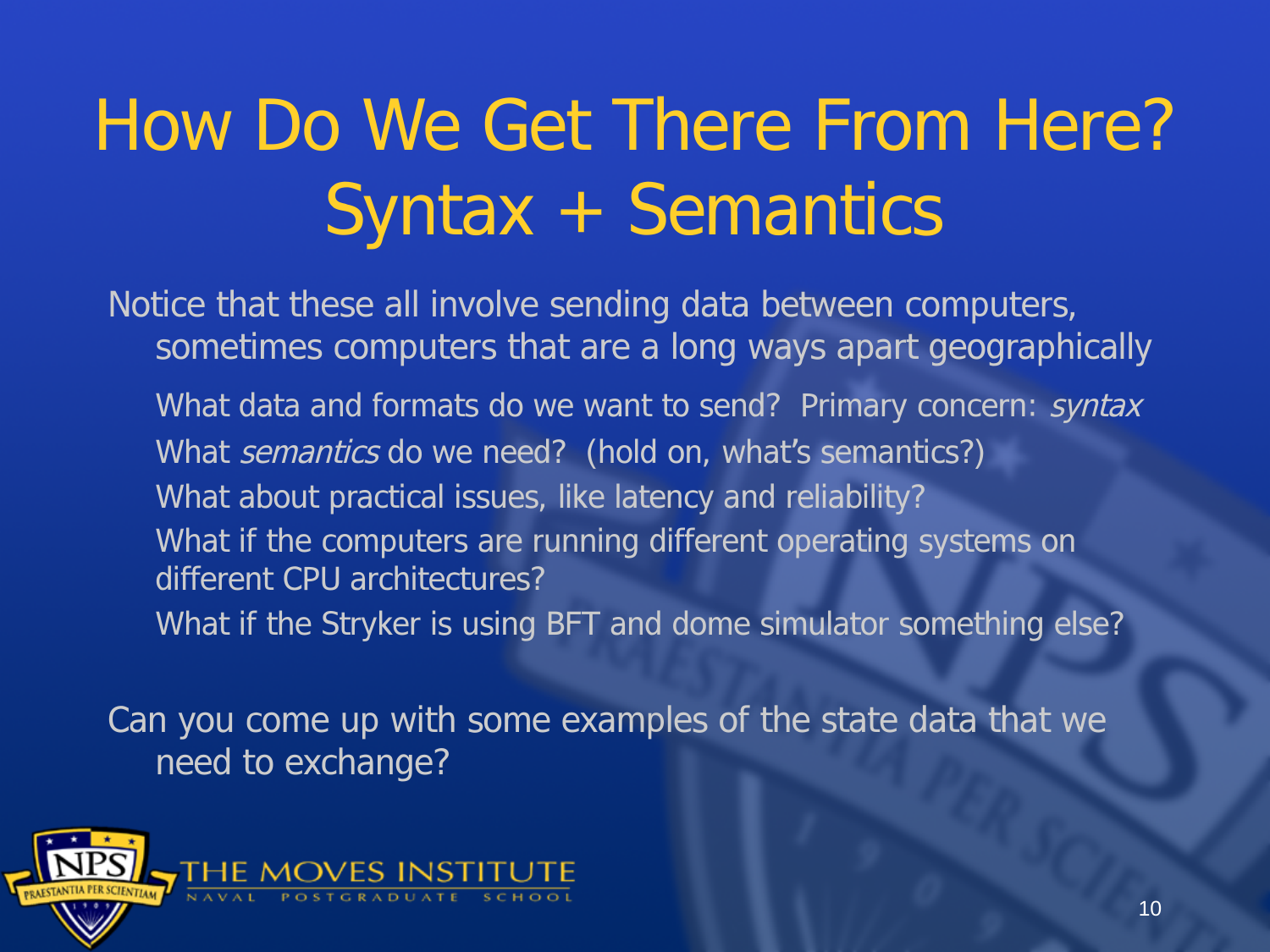

# How Do We Get There From Here? Syntax + Semantics
Notice that these all involve sending data between computers, sometimes computers that are a long ways apart geographically
	What data and formats do we want to send?  Primary concern: syntax
	What semantics do we need?  (hold on, what’s semantics?)
	What about practical issues, like latency and reliability?
	What if the computers are running different operating systems on different CPU architectures?
	What if the Stryker is using BFT and dome simulator something else?

Can you come up with some examples of the state data that we need to exchange?
10